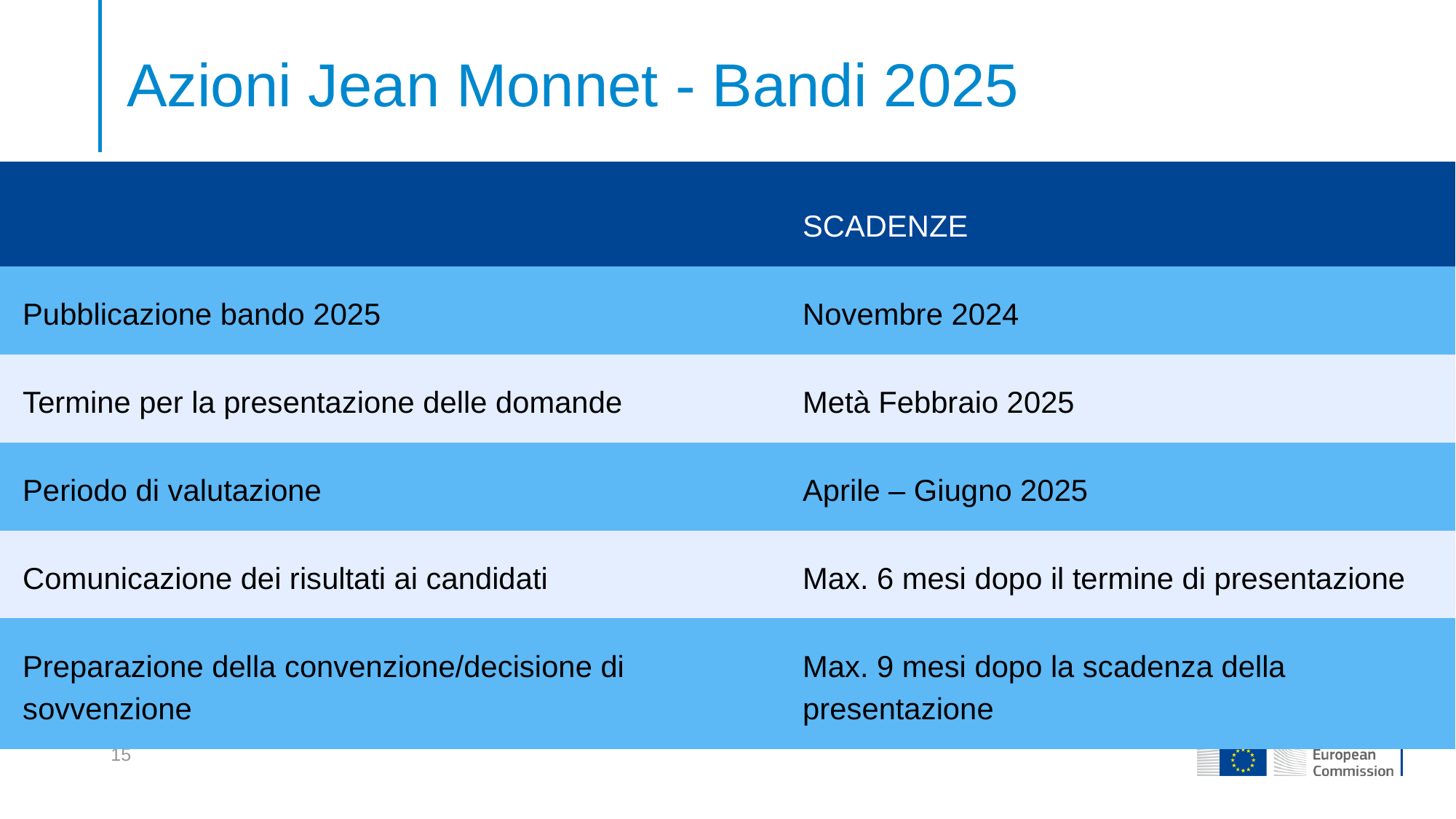

# Azioni Jean Monnet - Bandi 2025
|  | SCADENZE |
| --- | --- |
| Pubblicazione bando 2025 | Novembre 2024 |
| Termine per la presentazione delle domande | Metà Febbraio 2025 |
| Periodo di valutazione | Aprile – Giugno 2025 |
| Comunicazione dei risultati ai candidati | Max. 6 mesi dopo il termine di presentazione |
| Preparazione della convenzione/decisione di sovvenzione | Max. 9 mesi dopo la scadenza della presentazione |
15